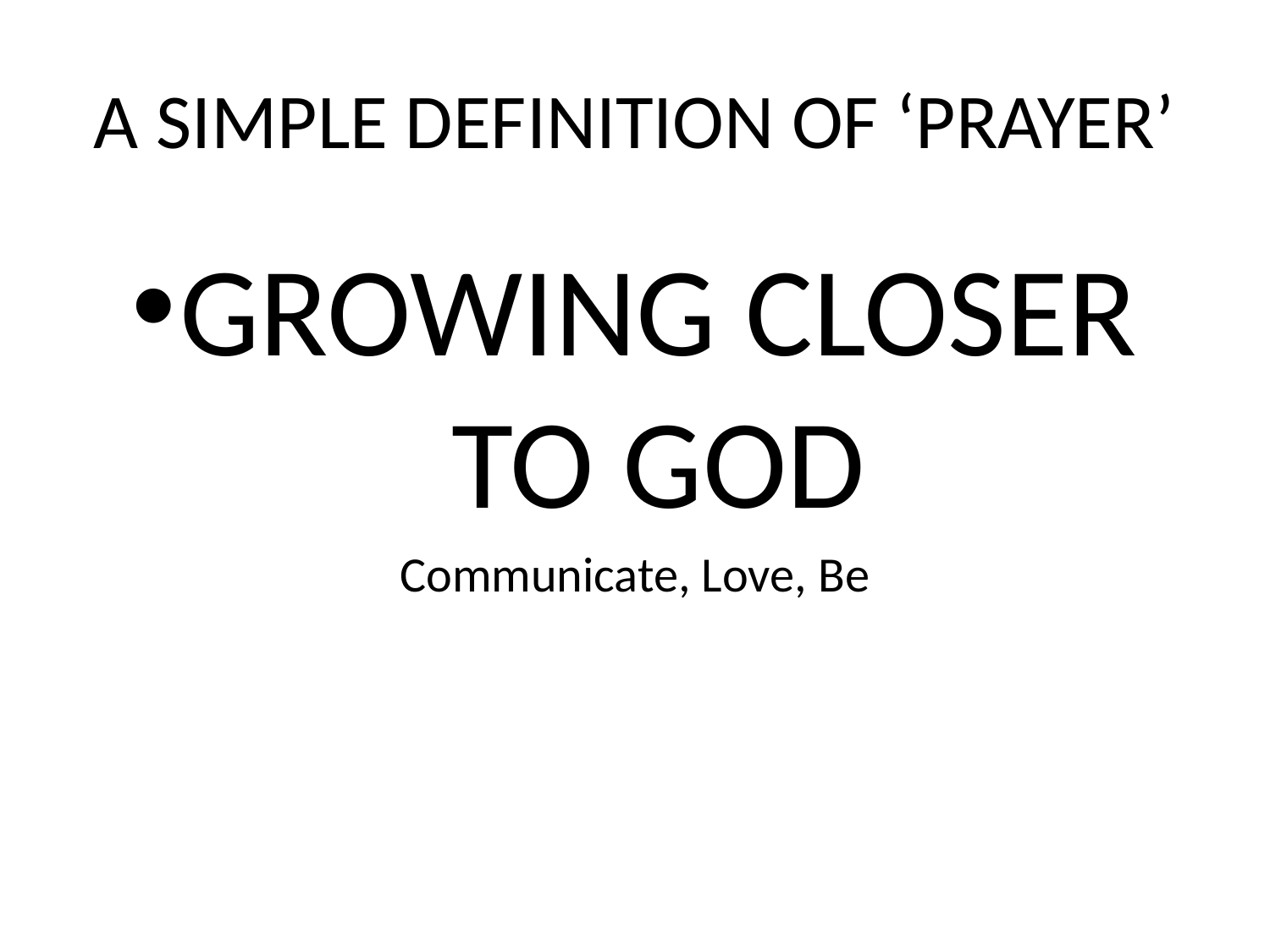

# A SIMPLE DEFINITION OF ‘PRAYER’
GROWING CLOSER TO GOD
Communicate, Love, Be